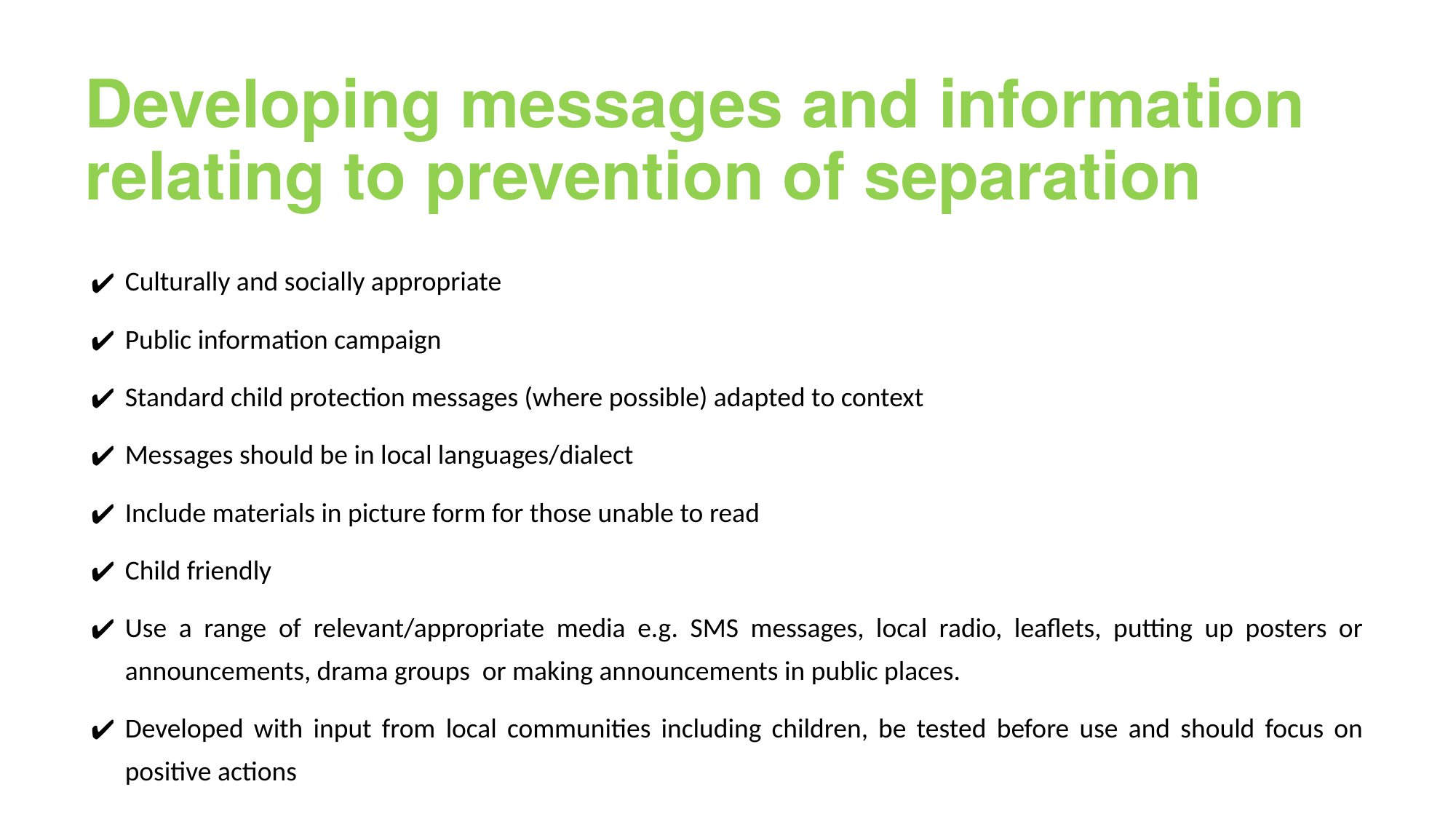

# Developing messages and information relating to prevention of separation
Culturally and socially appropriate
Public information campaign
Standard child protection messages (where possible) adapted to context
Messages should be in local languages/dialect
Include materials in picture form for those unable to read
Child friendly
Use a range of relevant/appropriate media e.g. SMS messages, local radio, leaflets, putting up posters or announcements, drama groups  or making announcements in public places.
Developed with input from local communities including children, be tested before use and should focus on positive actions